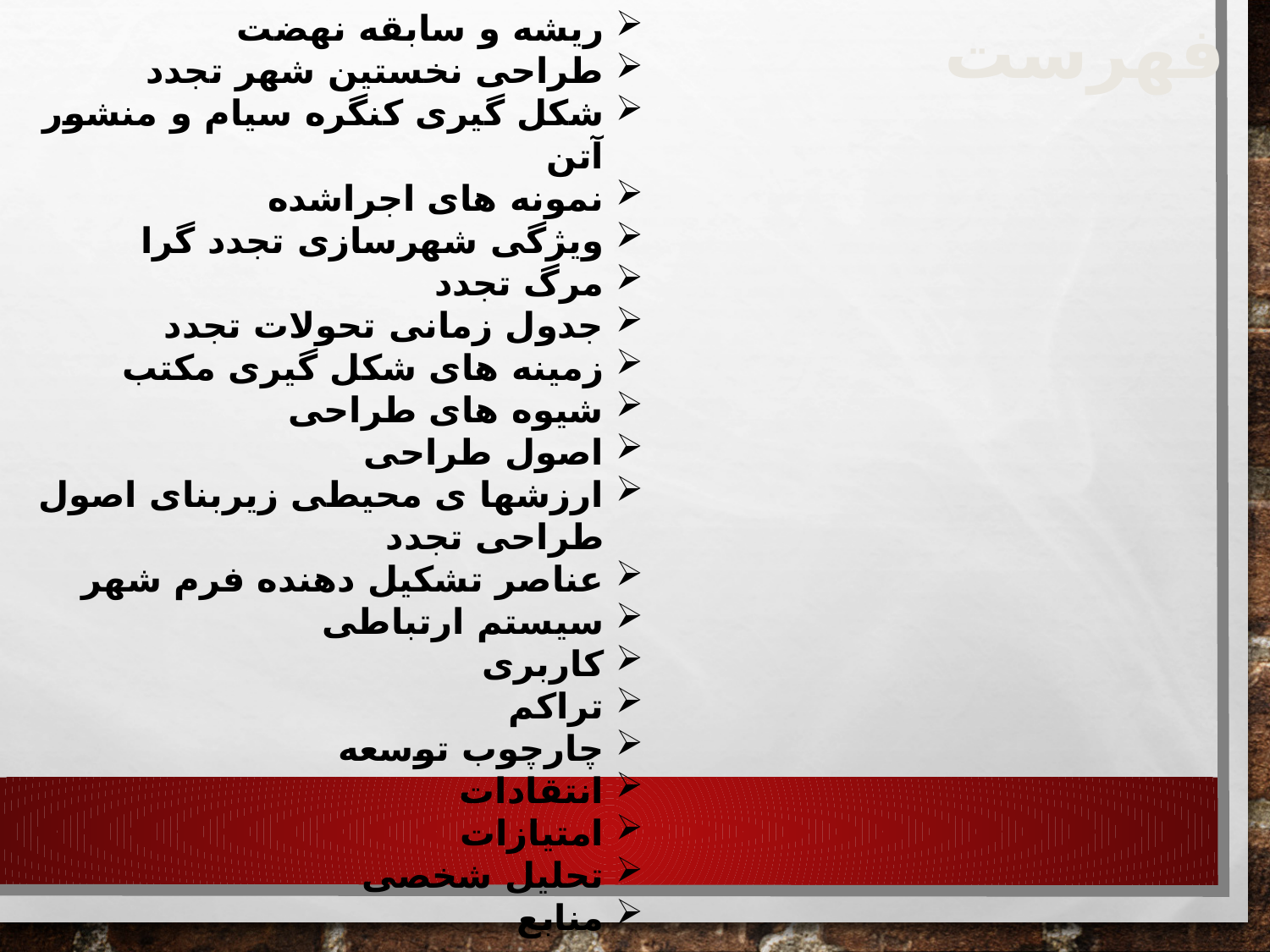

ریشه و سابقه نهضت
طراحی نخستین شهر تجدد
شکل گیری کنگره سیام و منشور آتن
نمونه های اجراشده
ویژگی شهرسازی تجدد گرا
مرگ تجدد
جدول زمانی تحولات تجدد
زمینه های شکل گیری مکتب
شیوه های طراحی
اصول طراحی
ارزشها ی محیطی زیربنای اصول طراحی تجدد
عناصر تشکیل دهنده فرم شهر
سیستم ارتباطی
کاربری
تراکم
چارچوب توسعه
انتقادات
امتیازات
تحلیل شخصی
منابع
فهرست